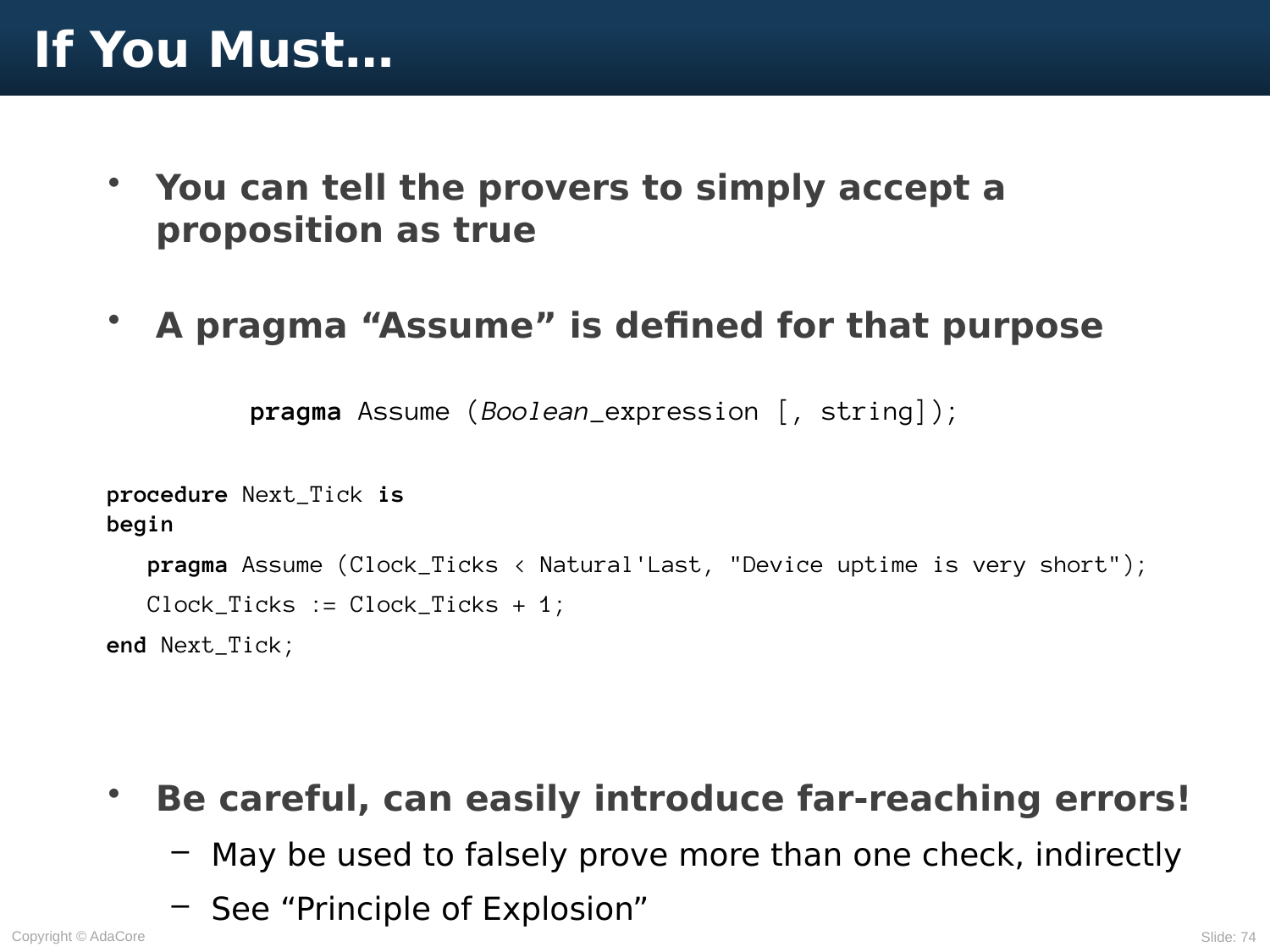

# If You Must…
You can tell the provers to simply accept a proposition as true
A pragma “Assume” is defined for that purpose

Be careful, can easily introduce far-reaching errors!
May be used to falsely prove more than one check, indirectly
See “Principle of Explosion”
pragma Assume (Boolean_expression [, string]);
procedure Next_Tick is
begin
   pragma Assume (Clock_Ticks < Natural'Last, "Device uptime is very short");
   Clock_Ticks := Clock_Ticks + 1;
end Next_Tick;